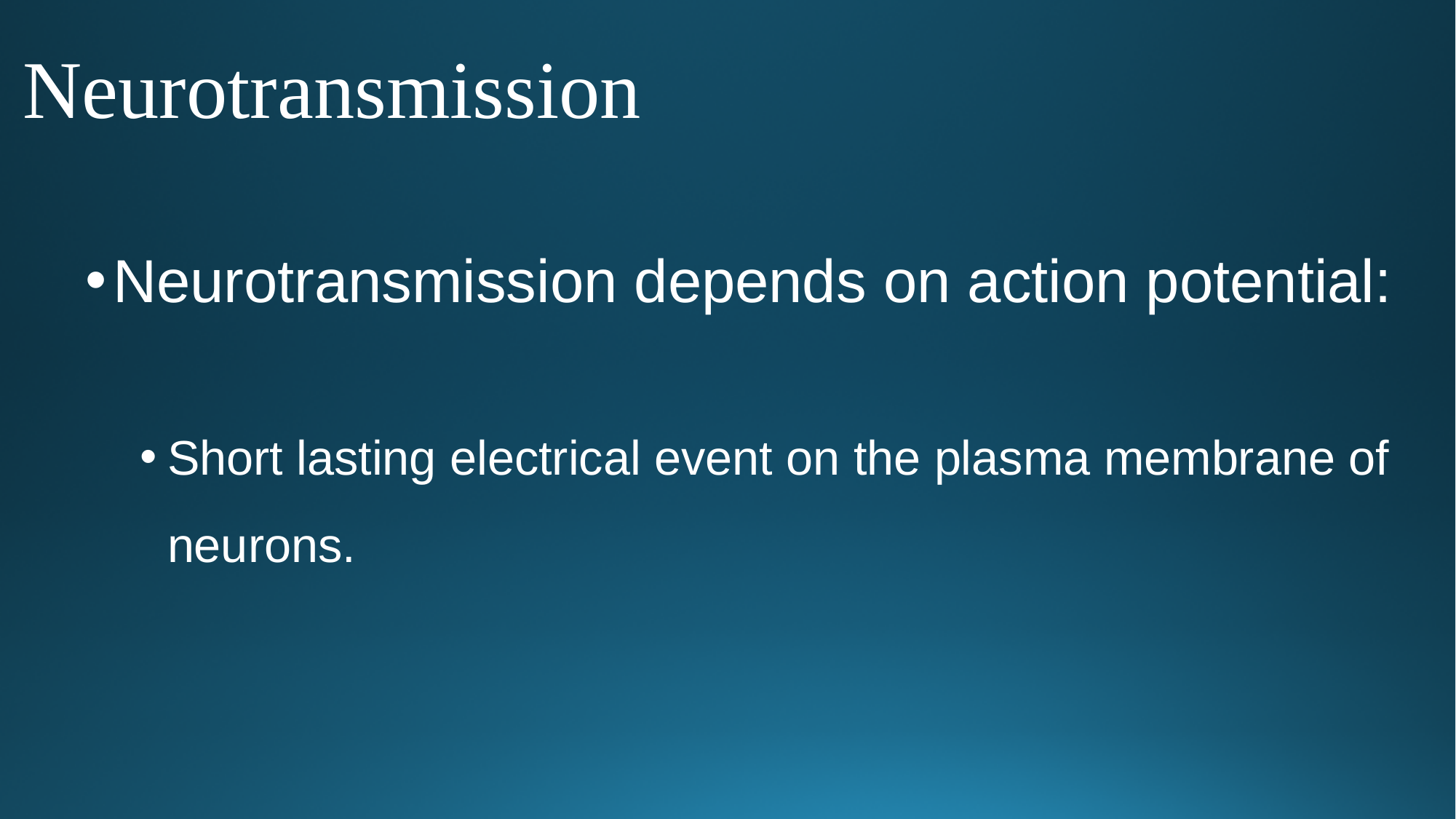

# Neurotransmission

Neurotransmission depends on action potential:

Short lasting electrical event on the plasma membrane of neurons.